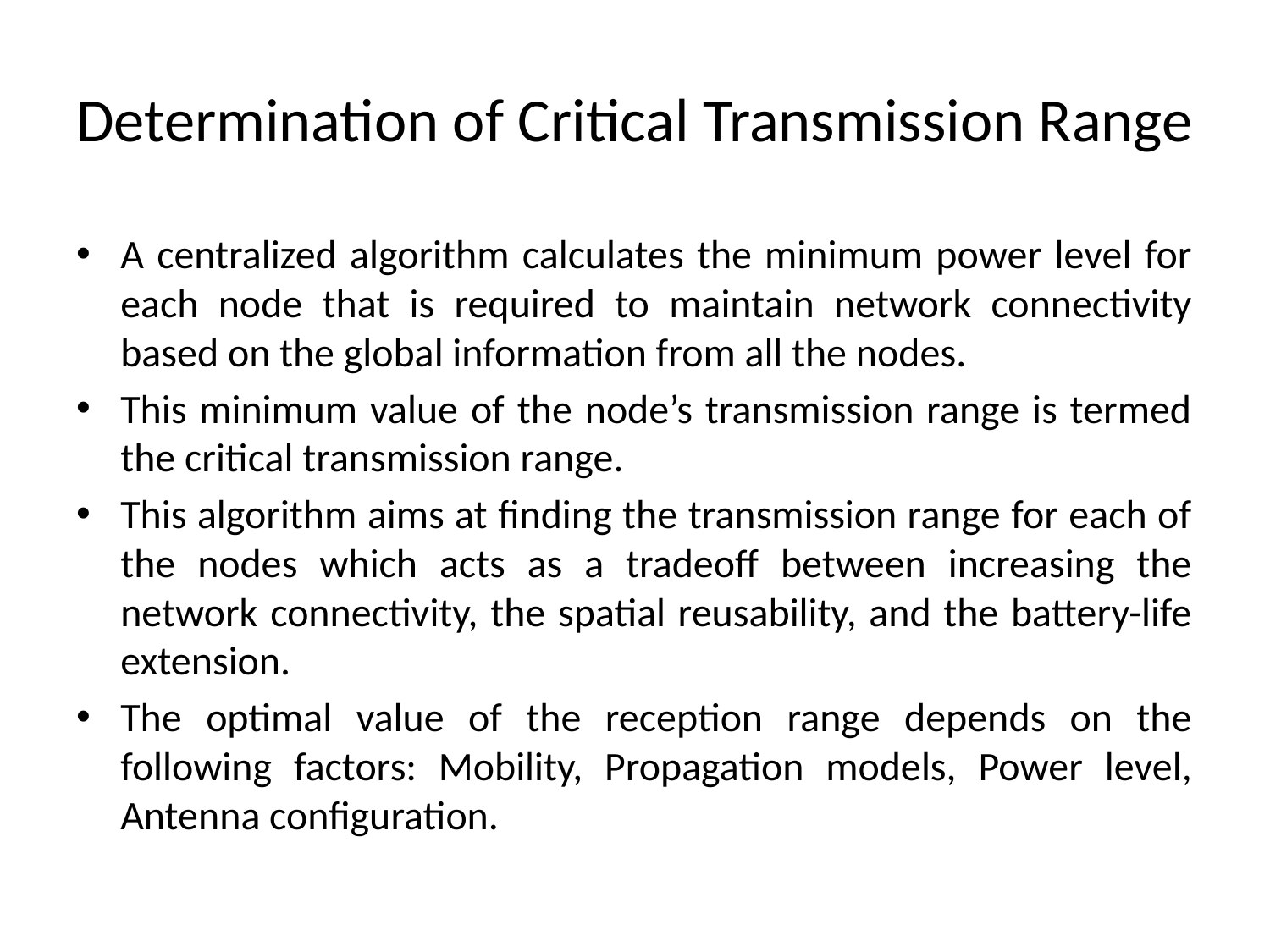

# Determination of Critical Transmission Range
A centralized algorithm calculates the minimum power level for each node that is required to maintain network connectivity based on the global information from all the nodes.
This minimum value of the node’s transmission range is termed the critical transmission range.
This algorithm aims at finding the transmission range for each of the nodes which acts as a tradeoff between increasing the network connectivity, the spatial reusability, and the battery-life extension.
The optimal value of the reception range depends on the following factors: Mobility, Propagation models, Power level, Antenna configuration.